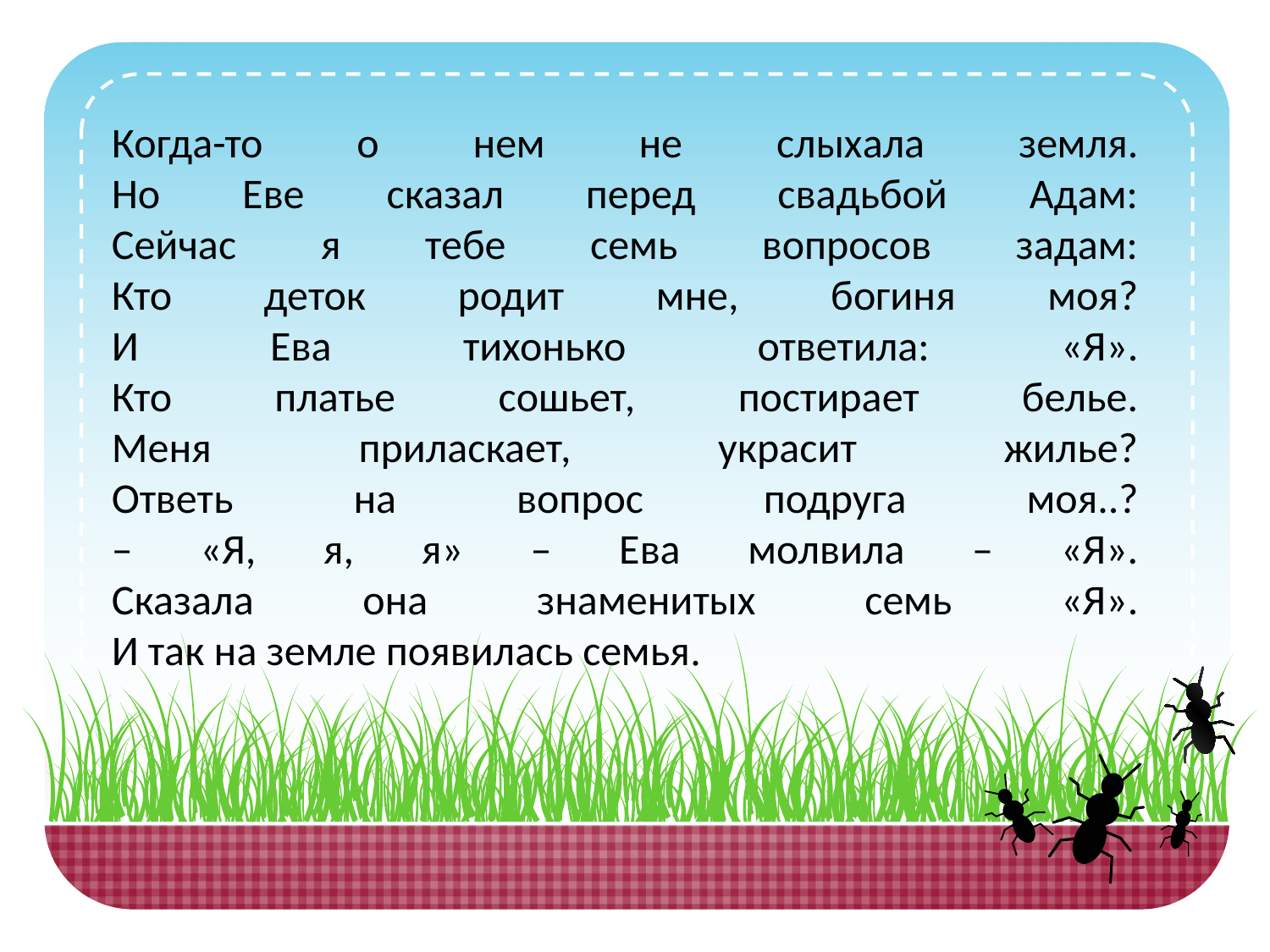

Когда-то о нем не слыхала земля.
Но Еве сказал перед свадьбой Адам:
Сейчас я тебе семь вопросов задам:
Кто деток родит мне, богиня моя?
И Ева тихонько ответила: «Я».
Кто платье сошьет, постирает белье.
Меня приласкает, украсит жилье?
Ответь на вопрос подруга моя..?
– «Я, я, я» – Ева молвила – «Я».
Сказала она знаменитых семь «Я».
И так на земле появилась семья.